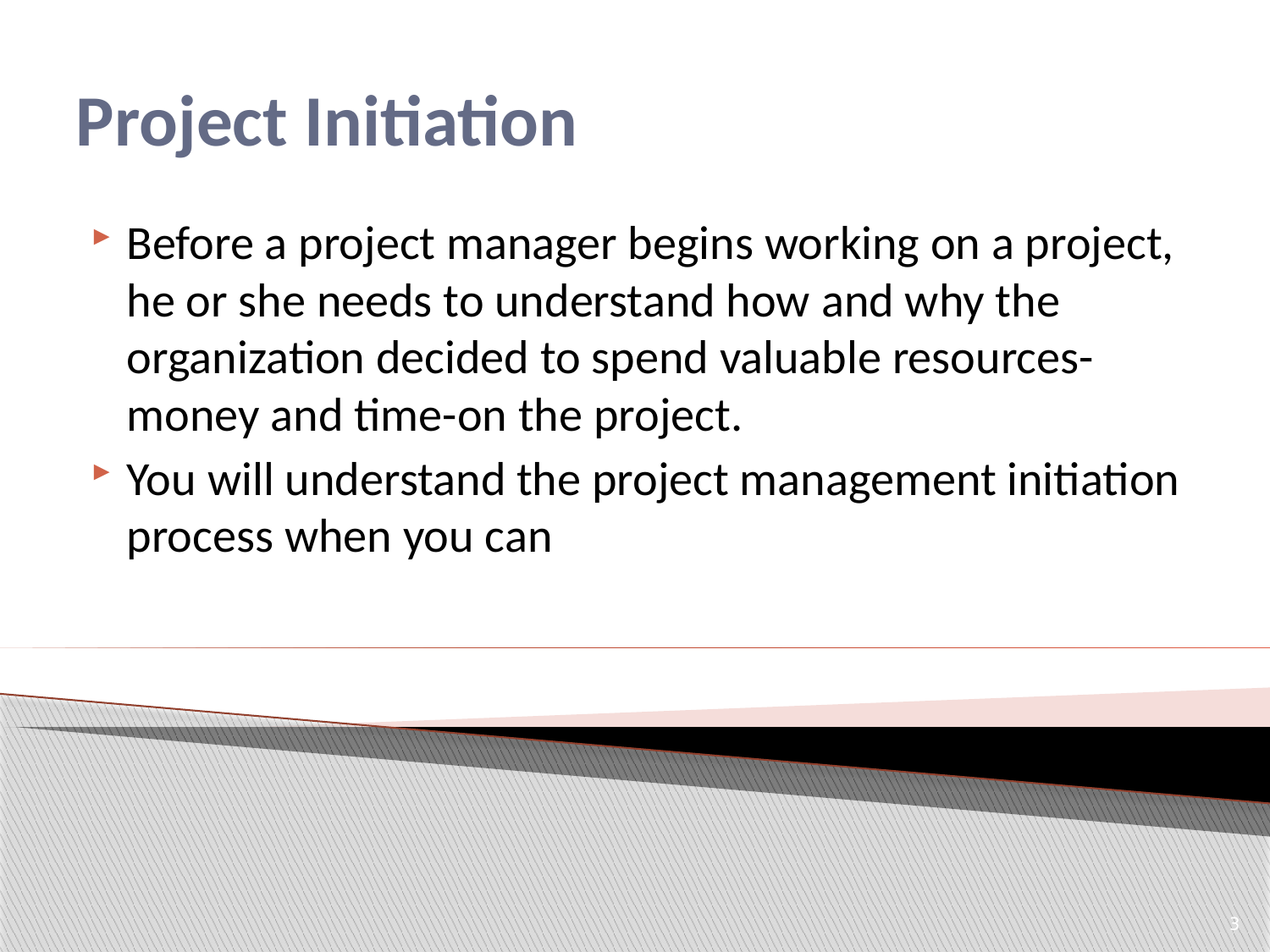

Project Initiation
Before a project manager begins working on a project, he or she needs to understand how and why the organization decided to spend valuable resources-money and time-on the project.
You will understand the project management initiation process when you can
3